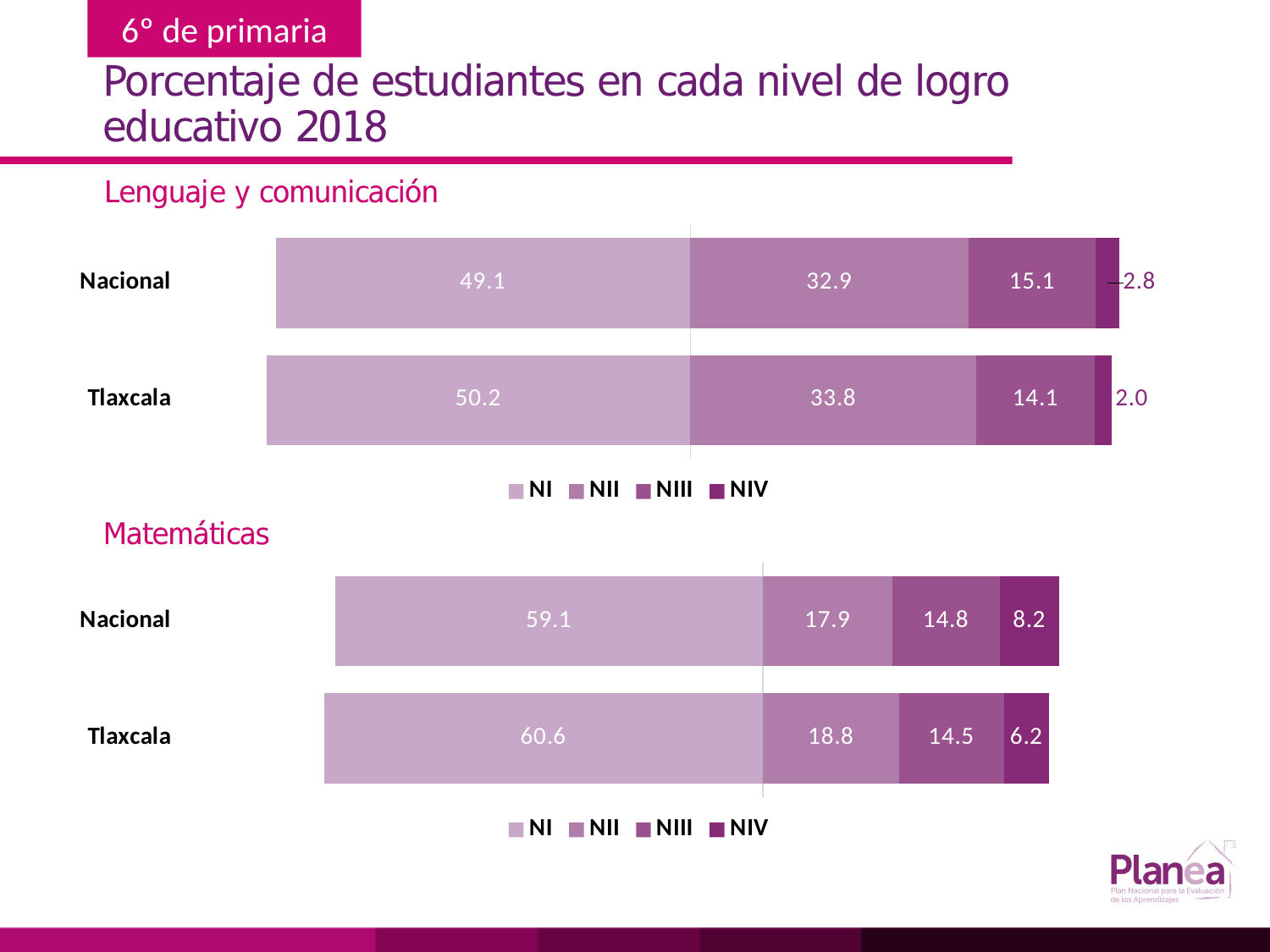

# Porcentaje de estudiantes en cada nivel de logro educativo 2018

Lenguaje y comunicación

### Chart

| Category |  |  |  |  |
|---|---|---|---|---|
| Tlaxcala | -50.2 | 33.8 | 14.1 | 2.0 |
| Nacional | -49.1 | 32.9 | 15.1 | 2.8 |
Matemáticas

### Chart

| Category |  |  |  |  |
|---|---|---|---|---|
| Tlaxcala | -60.6 | 18.8 | 14.5 | 6.2 |
| Nacional | -59.1 | 17.9 | 14.8 | 8.2 |